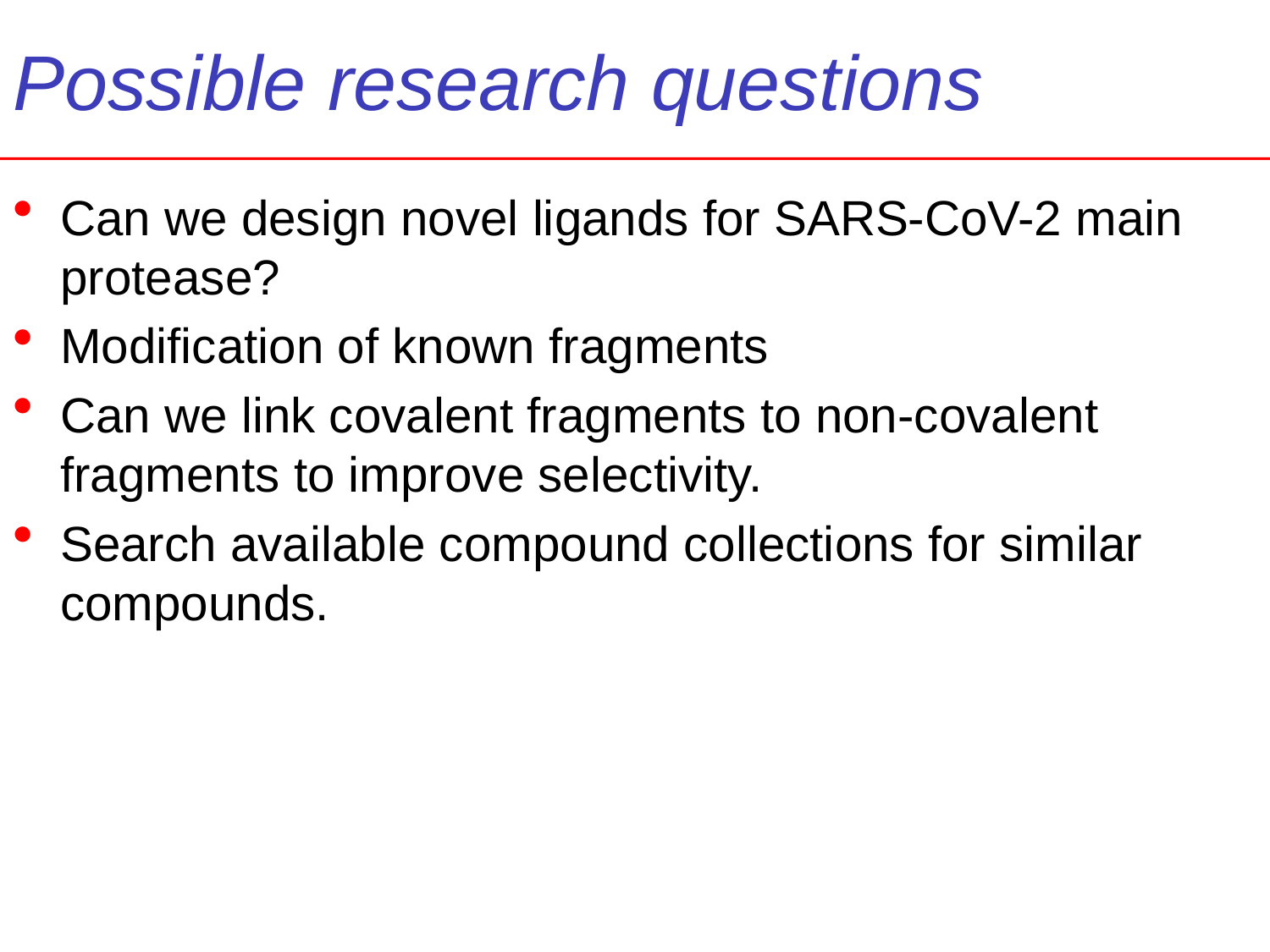

# Possible research questions
Can we design novel ligands for SARS-CoV-2 main protease?
Modification of known fragments
Can we link covalent fragments to non-covalent fragments to improve selectivity.
Search available compound collections for similar compounds.